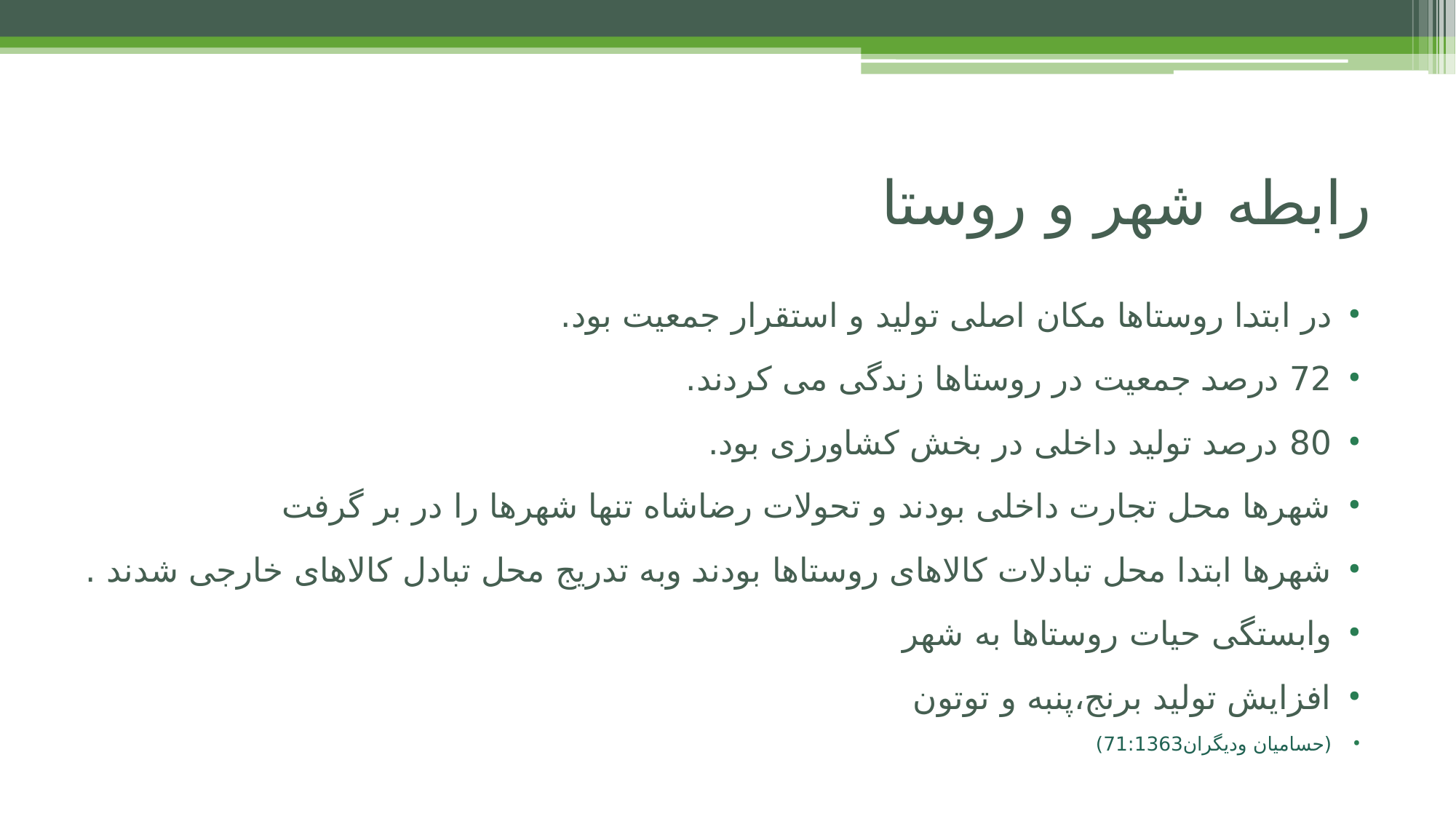

# رابطه شهر و روستا
در ابتدا روستاها مکان اصلی تولید و استقرار جمعیت بود.
72 درصد جمعیت در روستاها زندگی می کردند.
80 درصد تولید داخلی در بخش کشاورزی بود.
شهرها محل تجارت داخلی بودند و تحولات رضاشاه تنها شهرها را در بر گرفت
شهرها ابتدا محل تبادلات کالاهای روستاها بودند وبه تدریج محل تبادل کالاهای خارجی شدند .
وابستگی حیات روستاها به شهر
افزایش تولید برنج،پنبه و توتون
(حسامیان ودیگران71:1363)